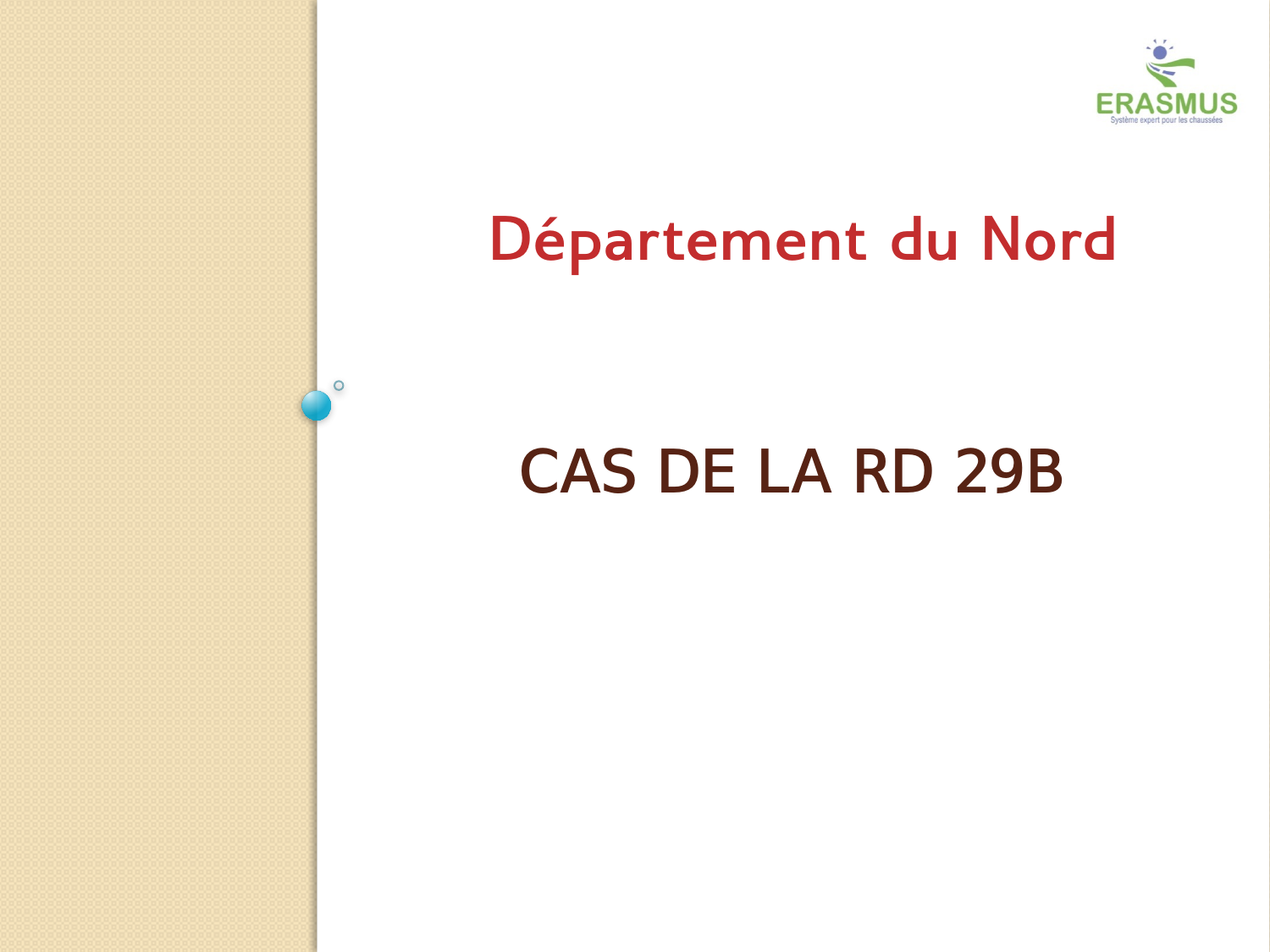

Département du Nord
# Cas de la RD 29b